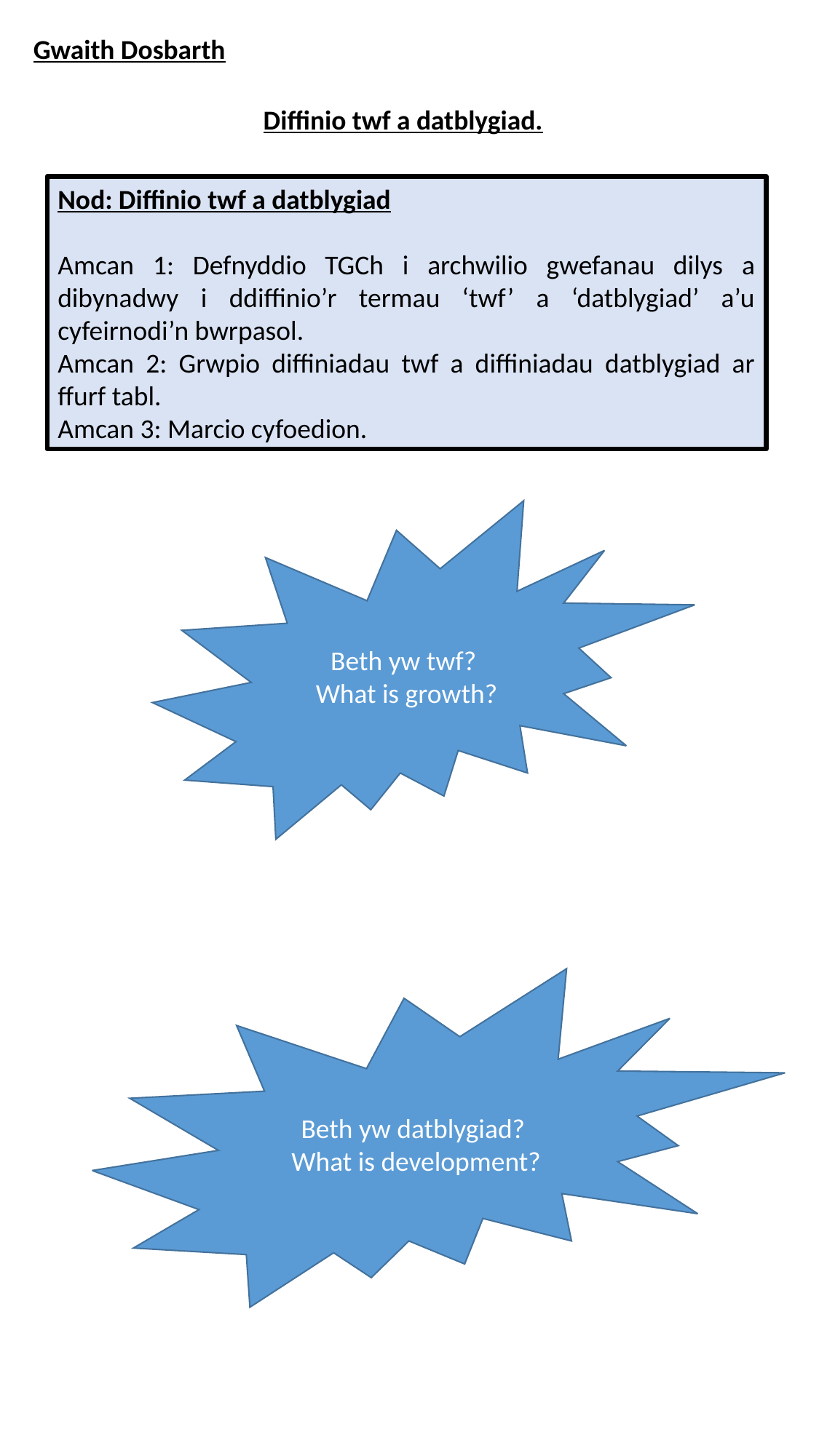

Gwaith Dosbarth
Diffinio twf a datblygiad.
Nod: Diffinio twf a datblygiad

Amcan 1: Defnyddio TGCh i archwilio gwefanau dilys a dibynadwy i ddiffinio’r termau ‘twf’ a ‘datblygiad’ a’u cyfeirnodi’n bwrpasol.
Amcan 2: Grwpio diffiniadau twf a diffiniadau datblygiad ar ffurf tabl.
Amcan 3: Marcio cyfoedion.
Beth yw twf?
 What is growth?
Beth yw datblygiad?
 What is development?